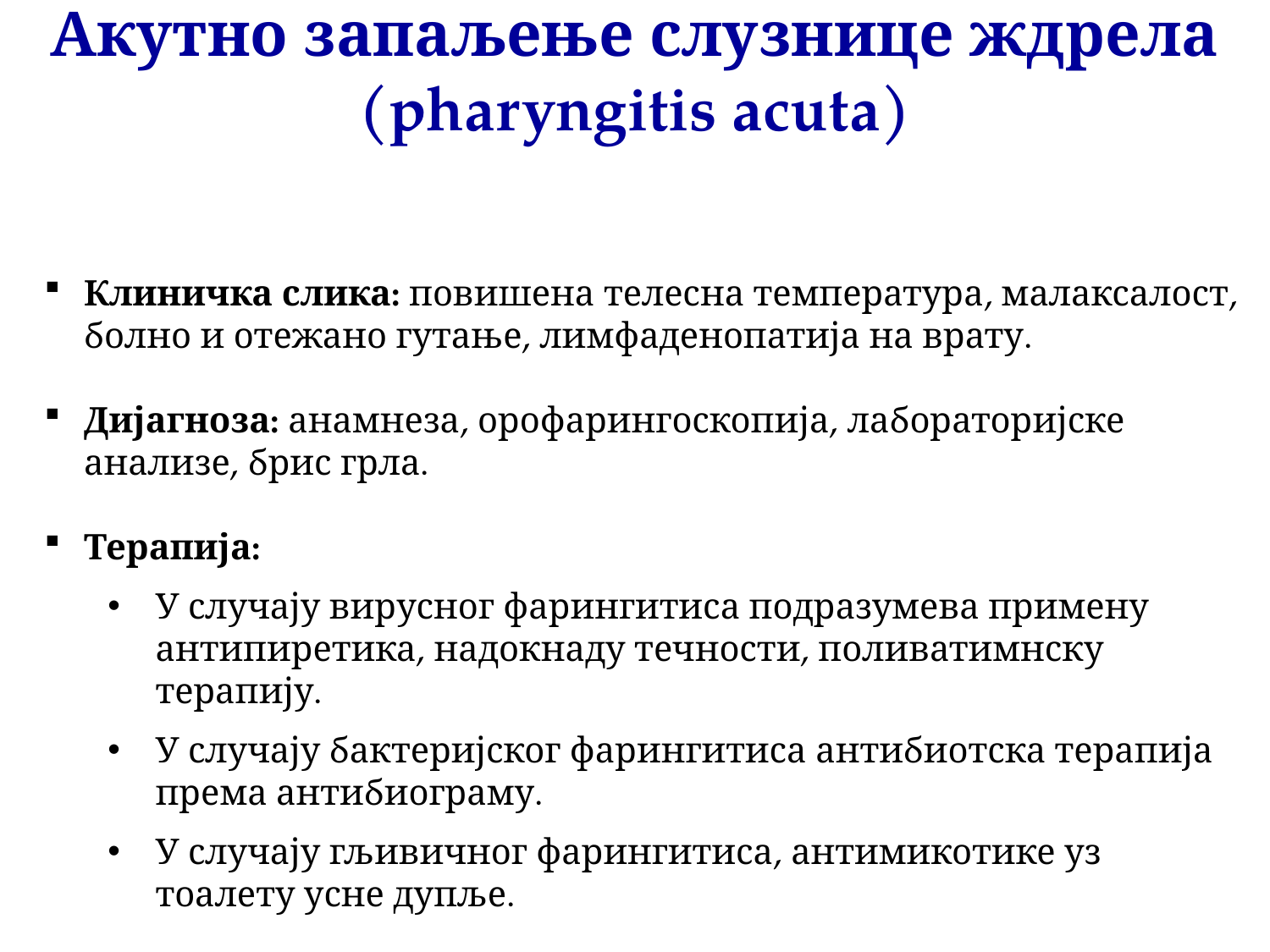

Акутно запаљење слузнице ждрела (pharyngitis acuta)

Клиничка слика: повишена телесна температура, малаксалост, болно и отежано гутање, лимфаденопатија на врату.

Дијагноза: анамнеза, орофарингоскопија, лабораторијске анализе, брис грла.

Терапија:

У случају вирусног фарингитиса подразумева примену антипиретика, надокнаду течности, поливатимнску терапију.

У случају бактеријског фарингитиса антибиотска терапија према антибиограму.

У случају гљивичног фарингитиса, антимикотике уз тоалету усне дупље.